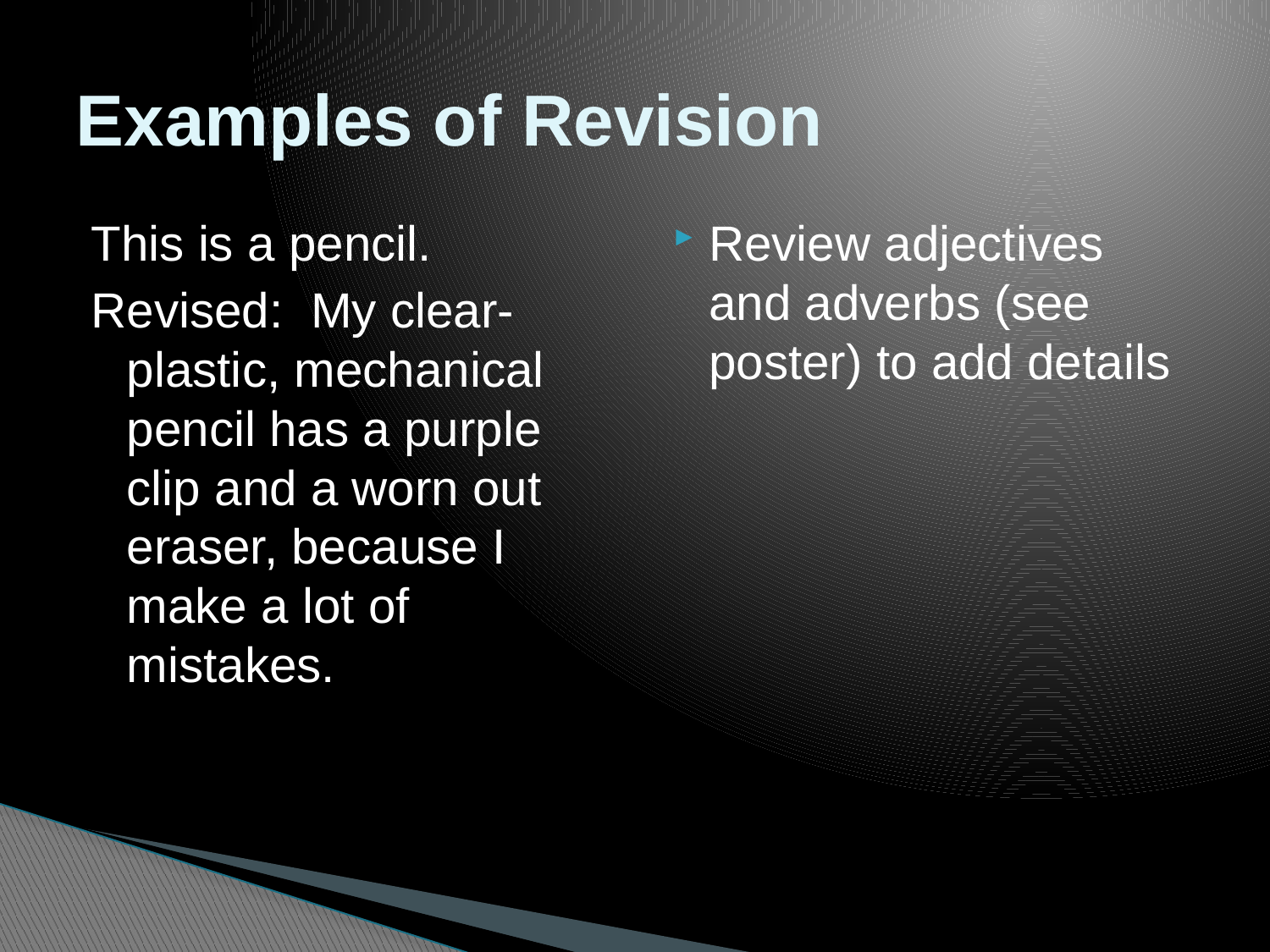

# Examples of Revision
This is a pencil.
Revised:  My clear-plastic, mechanical pencil has a purple clip and a worn out eraser, because I make a lot of mistakes.
Review adjectives and adverbs (see poster) to add details